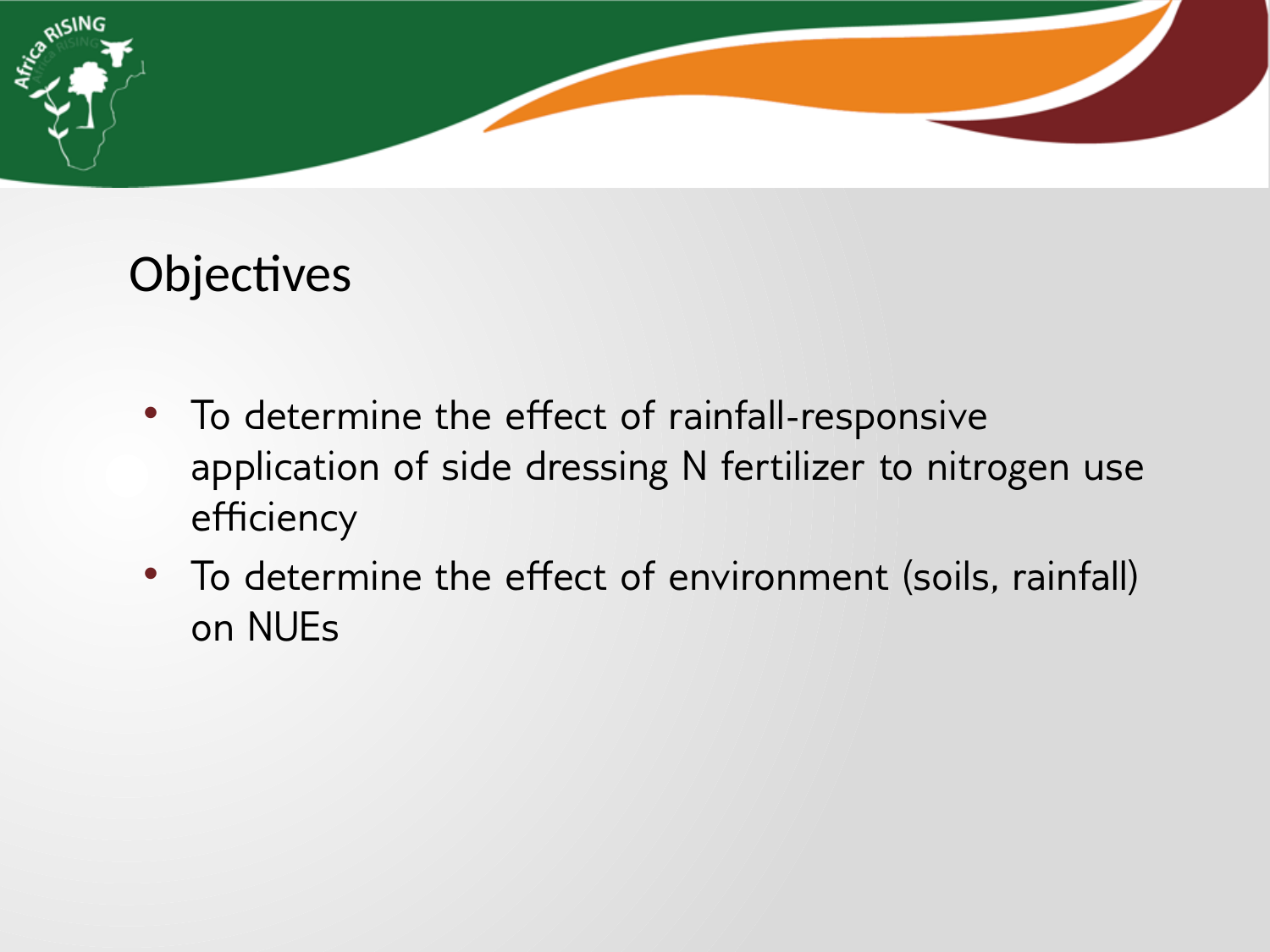

Objectives
To determine the effect of rainfall-responsive application of side dressing N fertilizer to nitrogen use efficiency
To determine the effect of environment (soils, rainfall) on NUEs